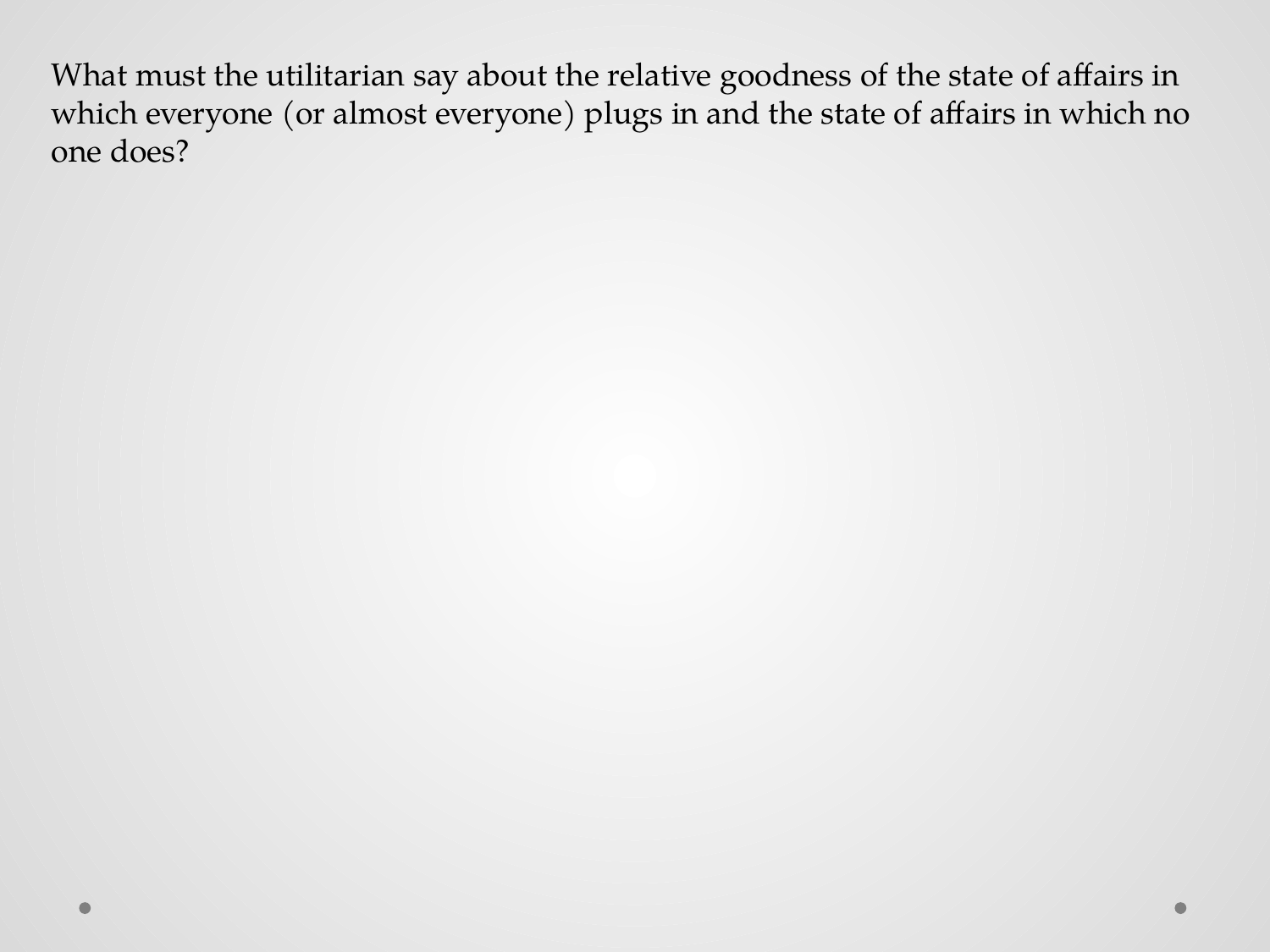

What must the utilitarian say about the relative goodness of the state of affairs in which everyone (or almost everyone) plugs in and the state of affairs in which no one does?